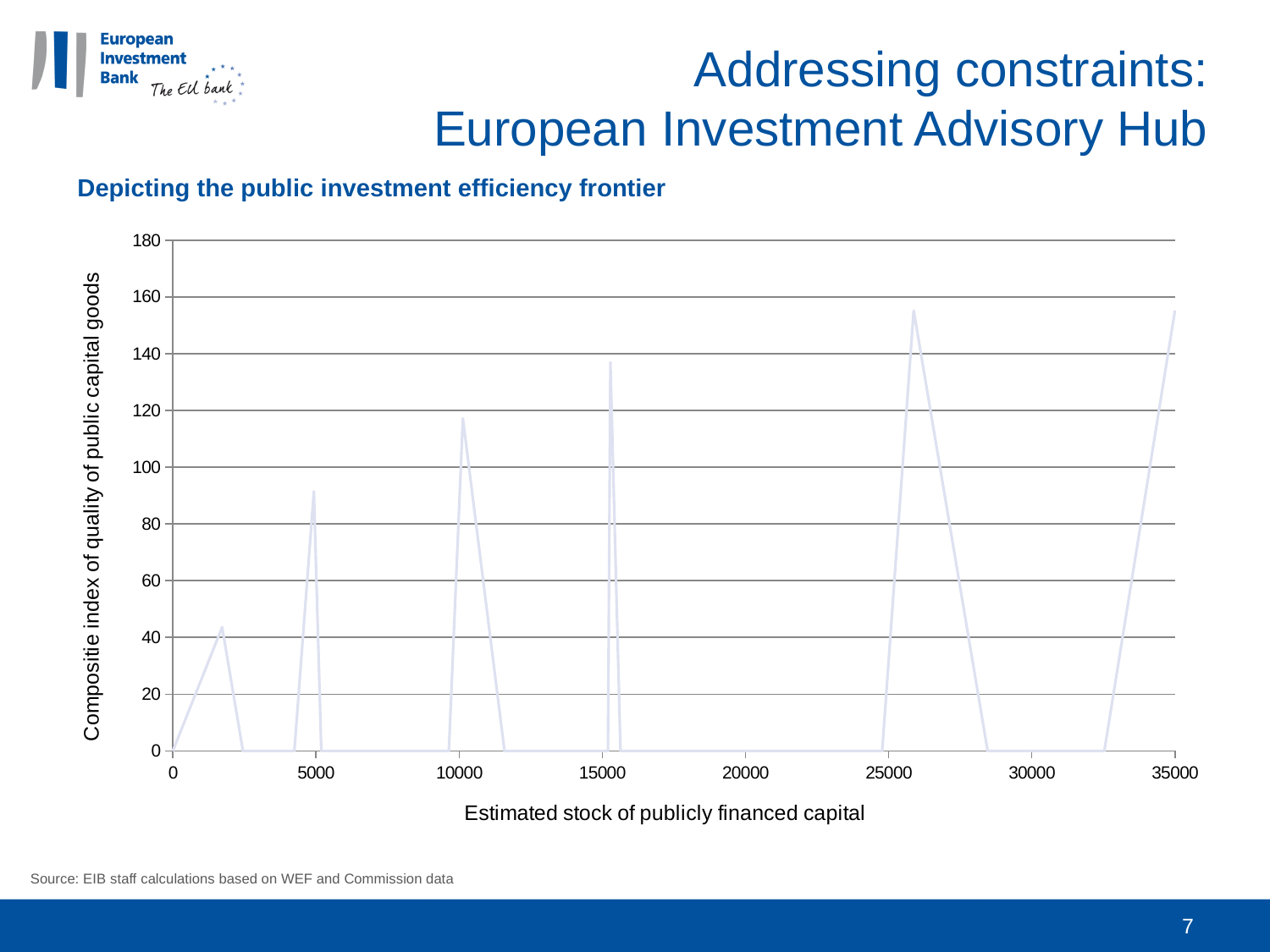

# Addressing constraints: European Investment Advisory Hub
Depicting the public investment efficiency frontier

### Chart

| Category |  |  |
|---|---|---|
Source: EIB staff calculations based on WEF and Commission data
7